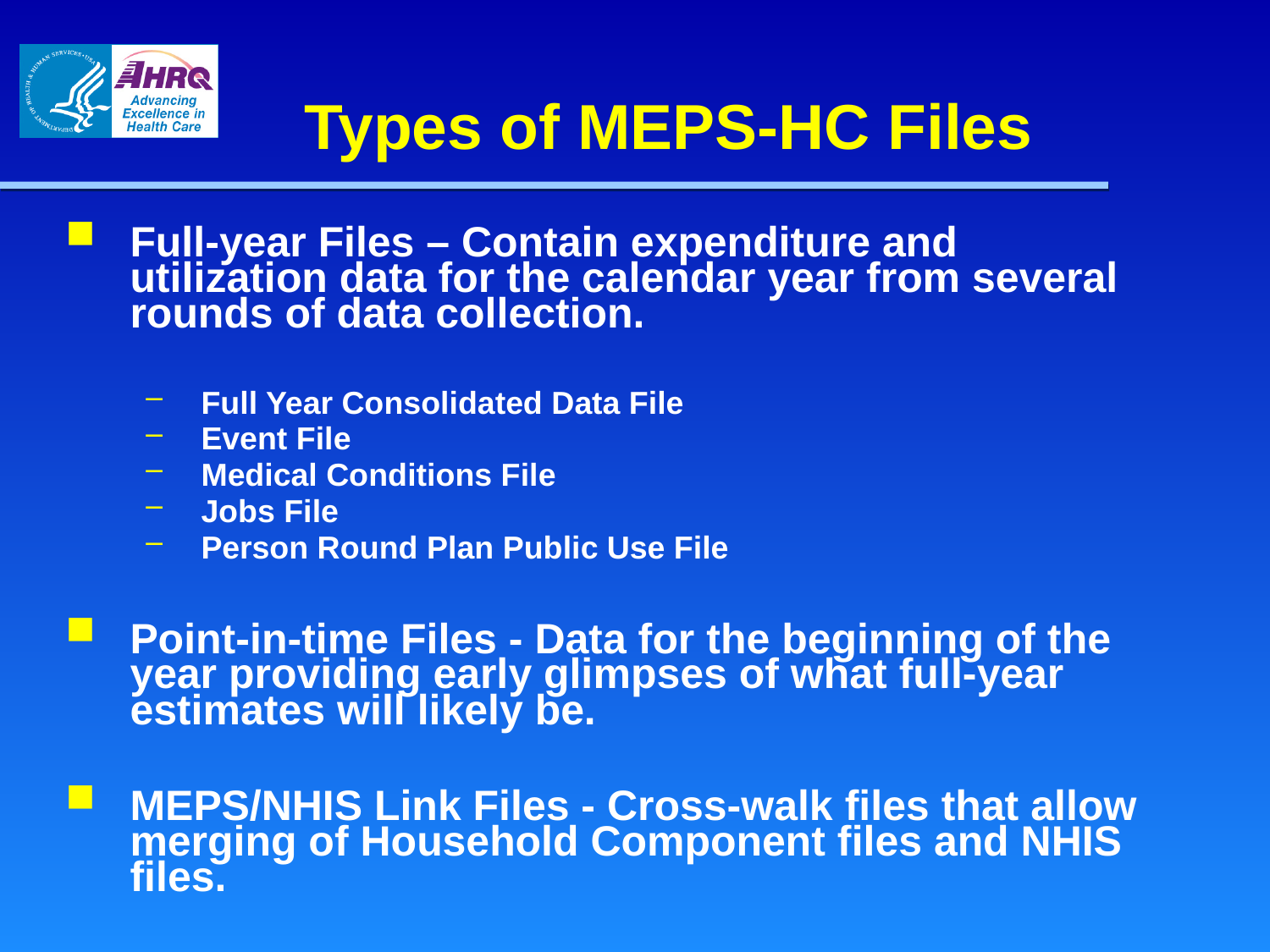

# Types of MEPS-HC Files
Full-year Files – Contain expenditure and utilization data for the calendar year from several rounds of data collection.

Full Year Consolidated Data File
Event File
Medical Conditions File
Jobs File
Person Round Plan Public Use File

Point-in-time Files - Data for the beginning of the year providing early glimpses of what full-year estimates will likely be.

MEPS/NHIS Link Files - Cross-walk files that allow merging of Household Component files and NHIS files.